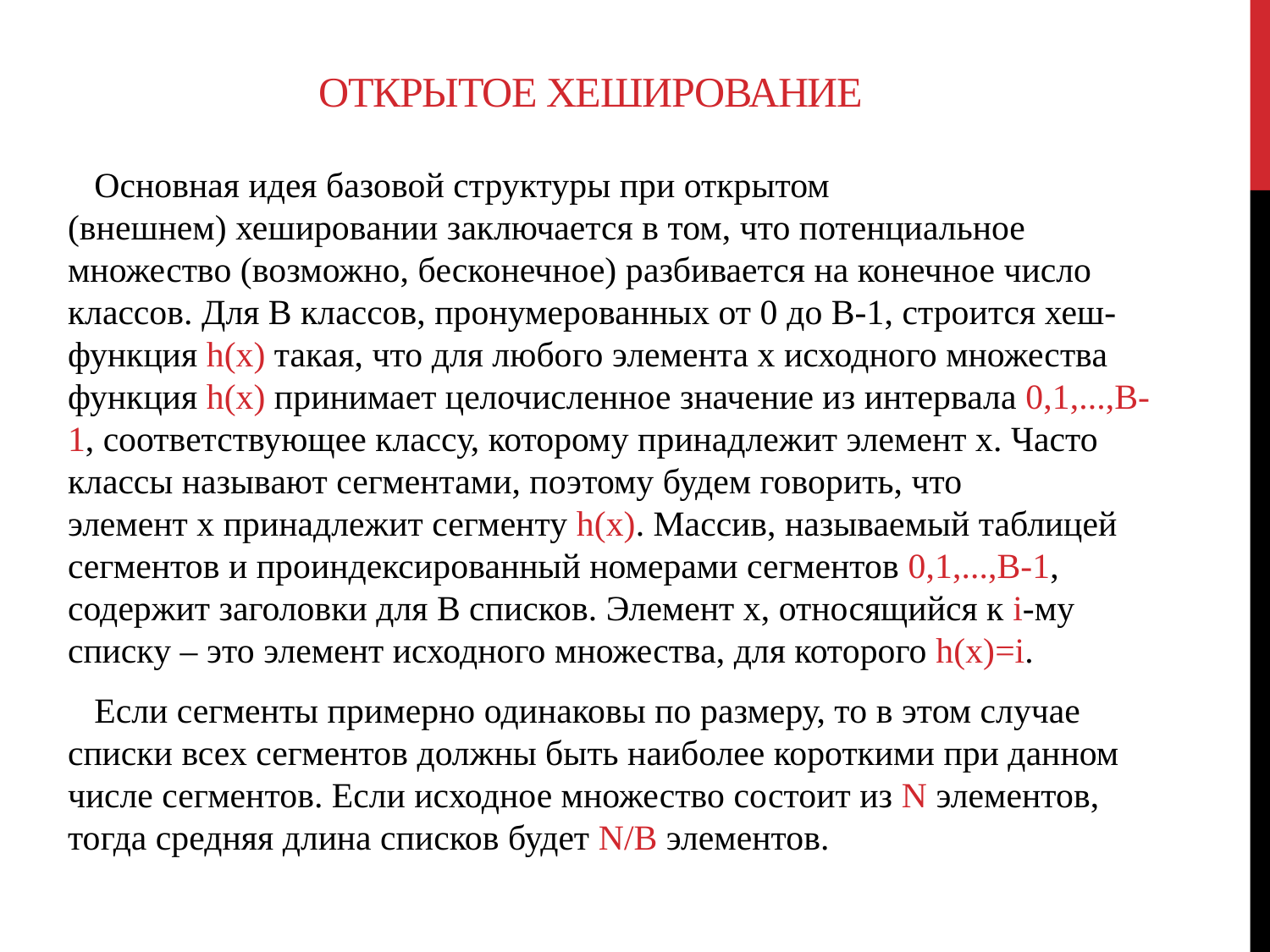

# Открытое хеширование
   Основная идея базовой структуры при открытом (внешнем) хешировании заключается в том, что потенциальное множество (возможно, бесконечное) разбивается на конечное число классов. Для В классов, пронумерованных от 0 до В-1, строится хеш-функция h(x) такая, что для любого элемента х исходного множества функция h(x) принимает целочисленное значение из интервала 0,1,...,В-1, соответствующее классу, которому принадлежит элемент х. Часто классы называют сегментами, поэтому будем говорить, что элемент х принадлежит сегменту h(x). Массив, называемый таблицей сегментов и проиндексированный номерами сегментов 0,1,...,В-1, содержит заголовки для B списков. Элемент х, относящийся к i-му списку – это элемент исходного множества, для которого h(x)=i.
   Если сегменты примерно одинаковы по размеру, то в этом случае списки всех сегментов должны быть наиболее короткими при данном числе сегментов. Если исходное множество состоит из N элементов, тогда средняя длина списков будет N/B элементов.